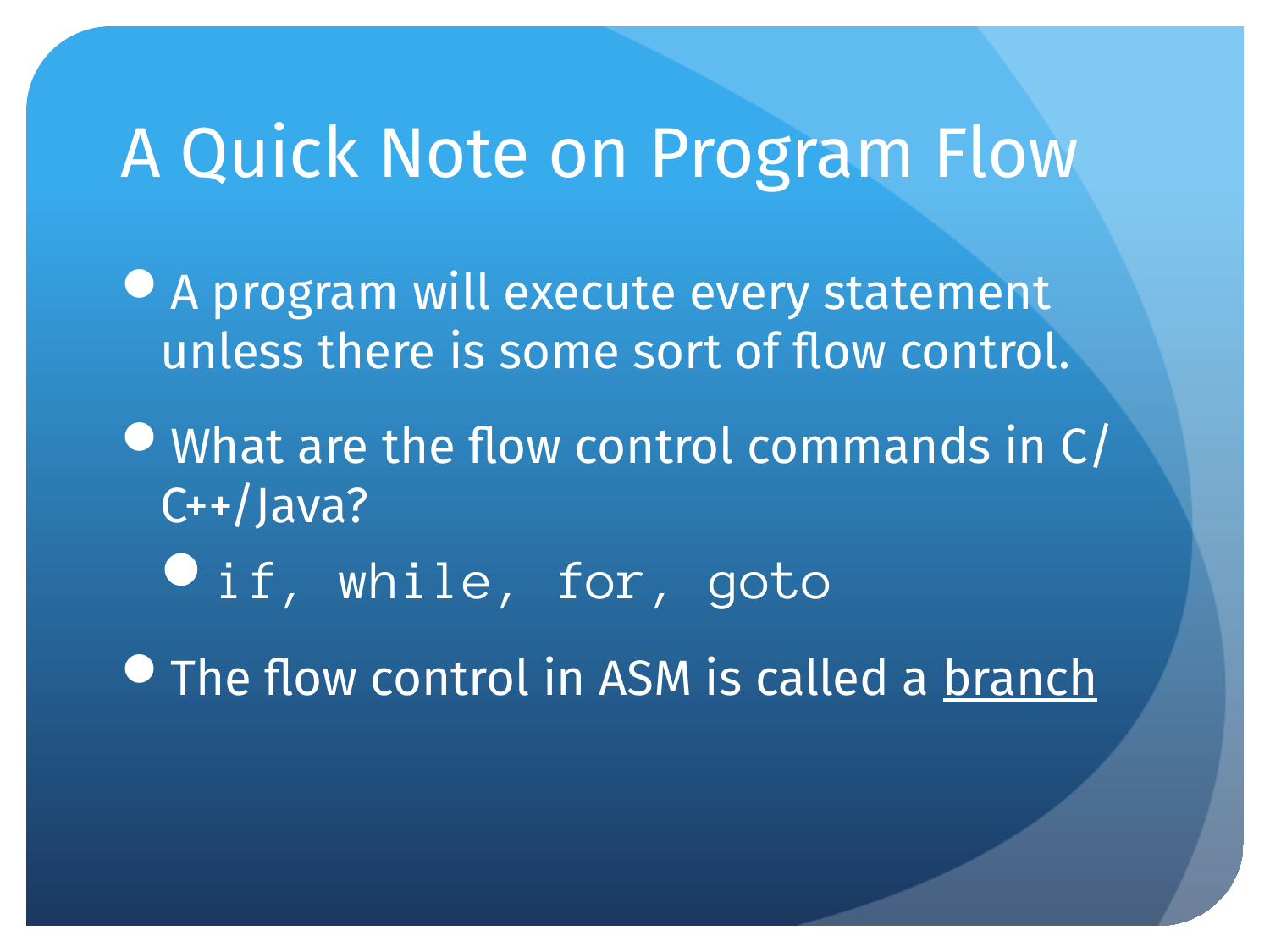

# A Quick Note on Program Flow
A program will execute every statement unless there is some sort of flow control.
What are the flow control commands in C/ C++/Java?
if, while, for, goto
The flow control in ASM is called a branch